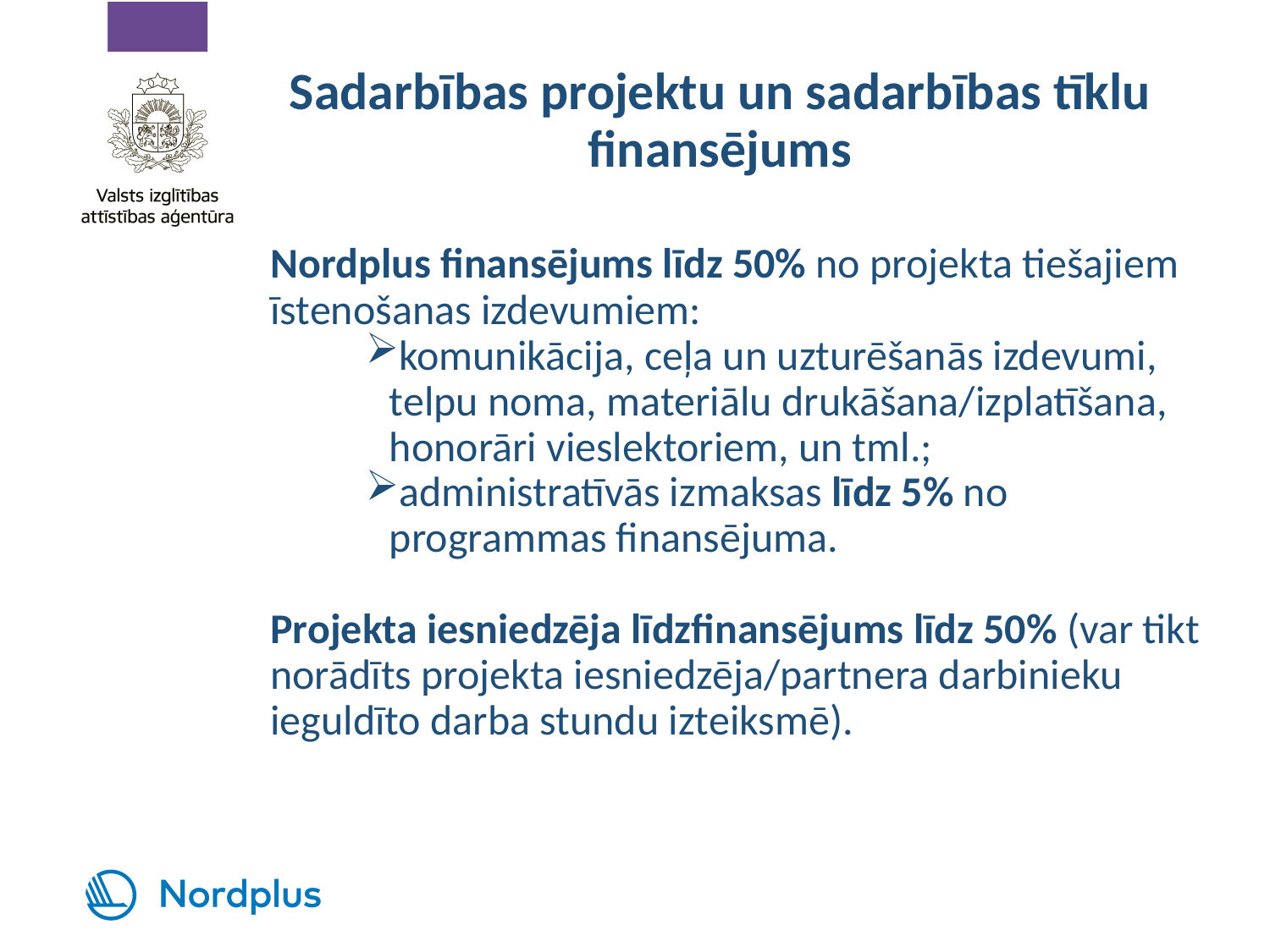

# Sadarbības projektu un sadarbības tīklu finansējums
Nordplus finansējums līdz 50% no projekta tiešajiem īstenošanas izdevumiem:
komunikācija, ceļa un uzturēšanās izdevumi, telpu noma, materiālu drukāšana/izplatīšana, honorāri vieslektoriem, un tml.;
administratīvās izmaksas līdz 5% no programmas finansējuma.

Projekta iesniedzēja līdzfinansējums līdz 50% (var tikt norādīts projekta iesniedzēja/partnera darbinieku ieguldīto darba stundu izteiksmē).